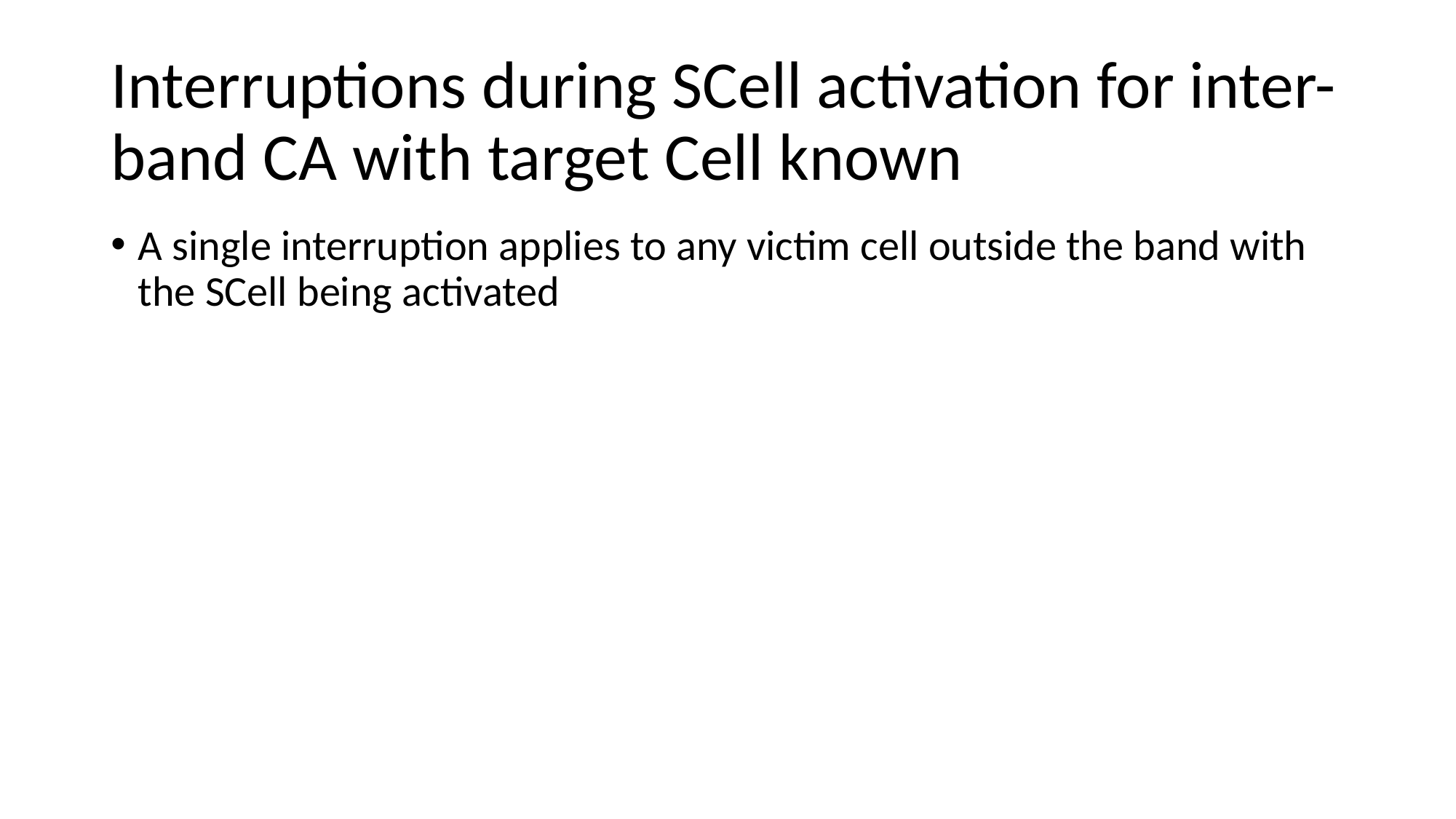

# Interruptions during SCell activation for inter-band CA with target Cell known
A single interruption applies to any victim cell outside the band with the SCell being activated